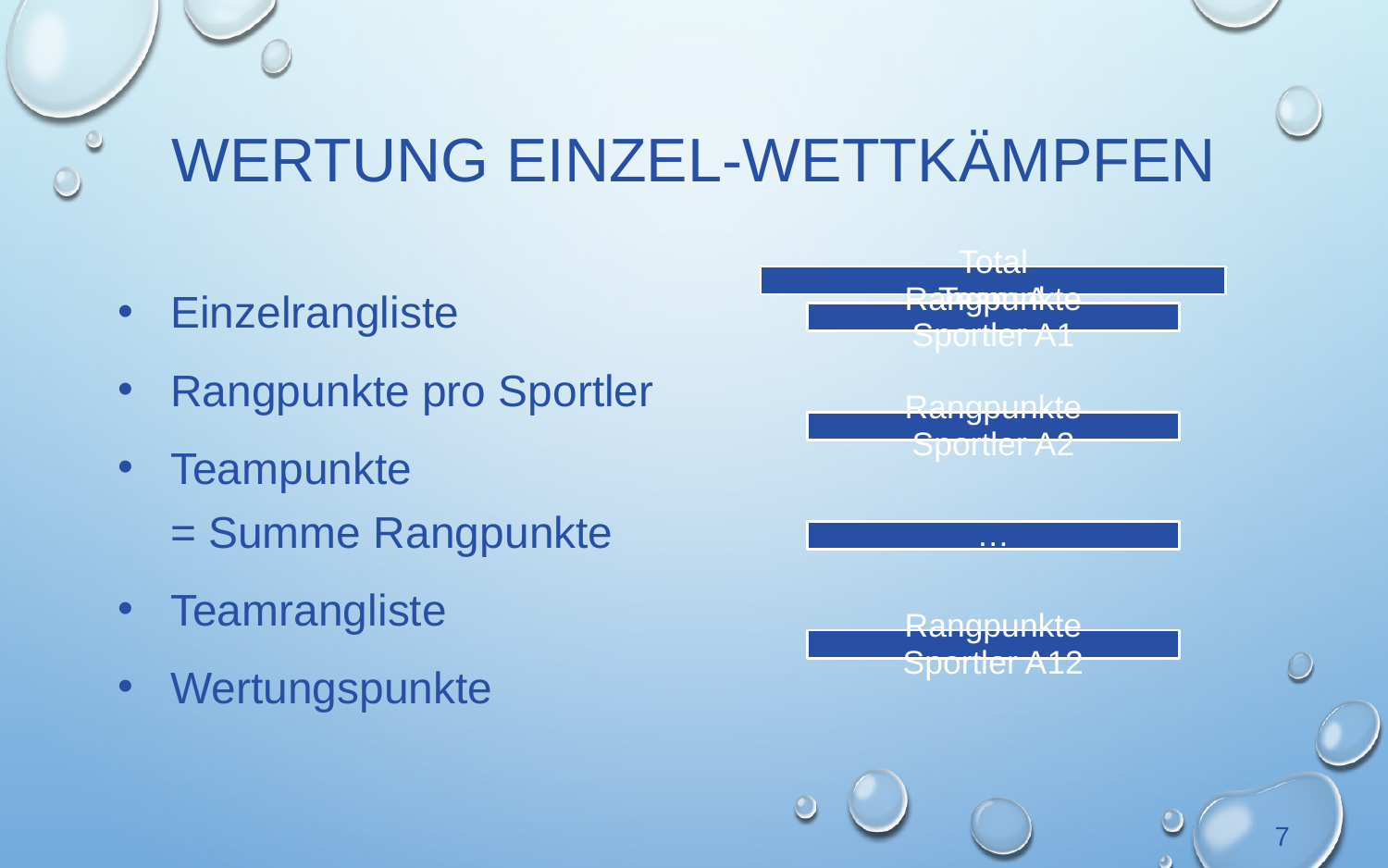

# Wertung Einzel-Wettkämpfen
Einzelrangliste
Rangpunkte pro Sportler
Teampunkte
= Summe Rangpunkte
Teamrangliste
Wertungspunkte
Rangpunkte
Sportler A1
Rangpunkte
Sportler A12
…
Rangpunkte
Sportler A2
7